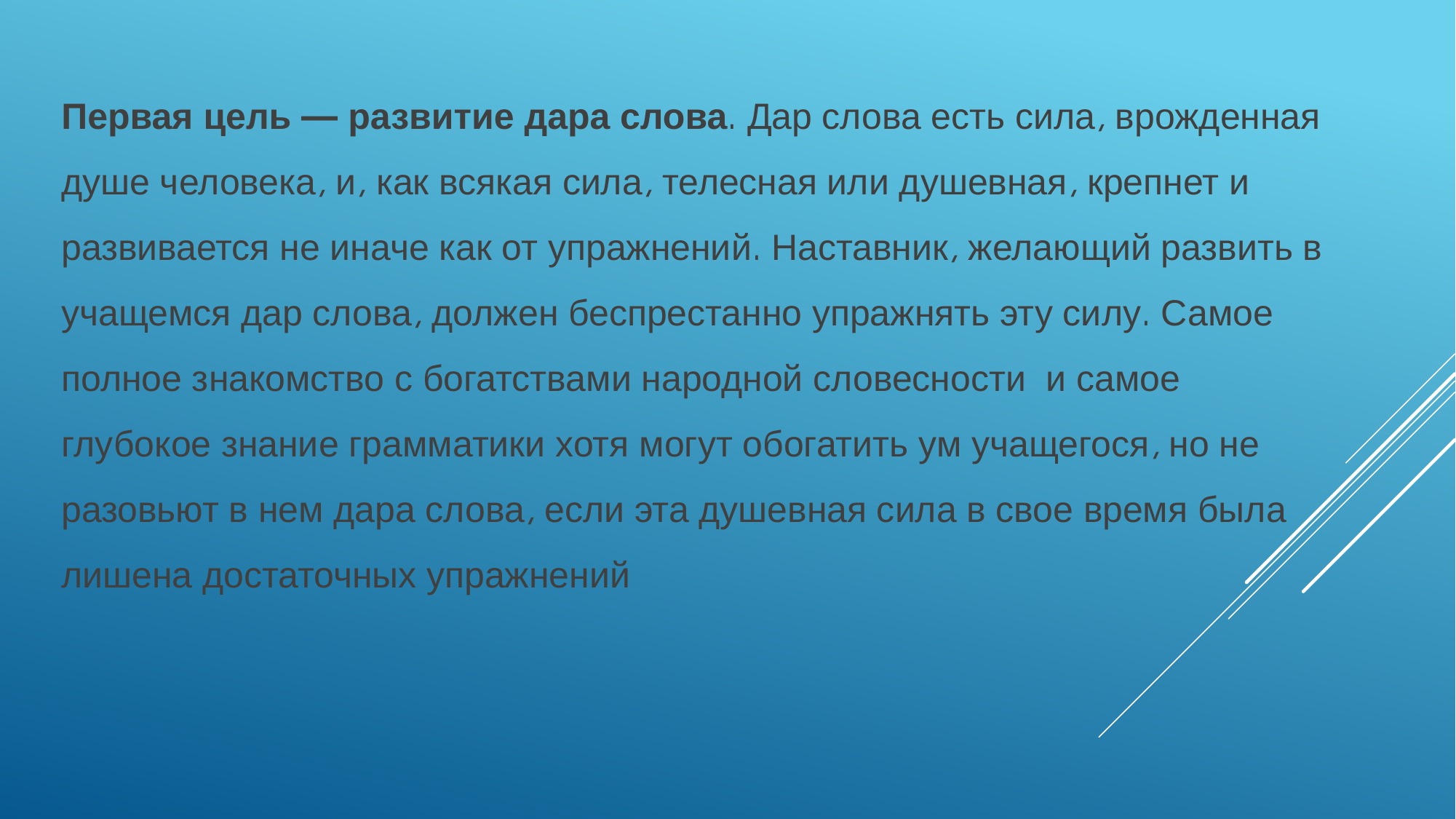

Первая цель — развитие дара слова. Дар слова есть сила, врожденная душе человека, и, как всякая сила, телесная или душевная, крепнет и развивается не иначе как от упражнений. Наставник, желающий развить в учащемся дар слова, должен беспрестанно упражнять эту силу. Самое полное знакомство с богатствами народной словесности  и самое глубокое знание грамматики хотя могут обогатить ум учащегося, но не разовьют в нем дара слова, если эта душевная сила в свое время была лишена достаточных упражнений